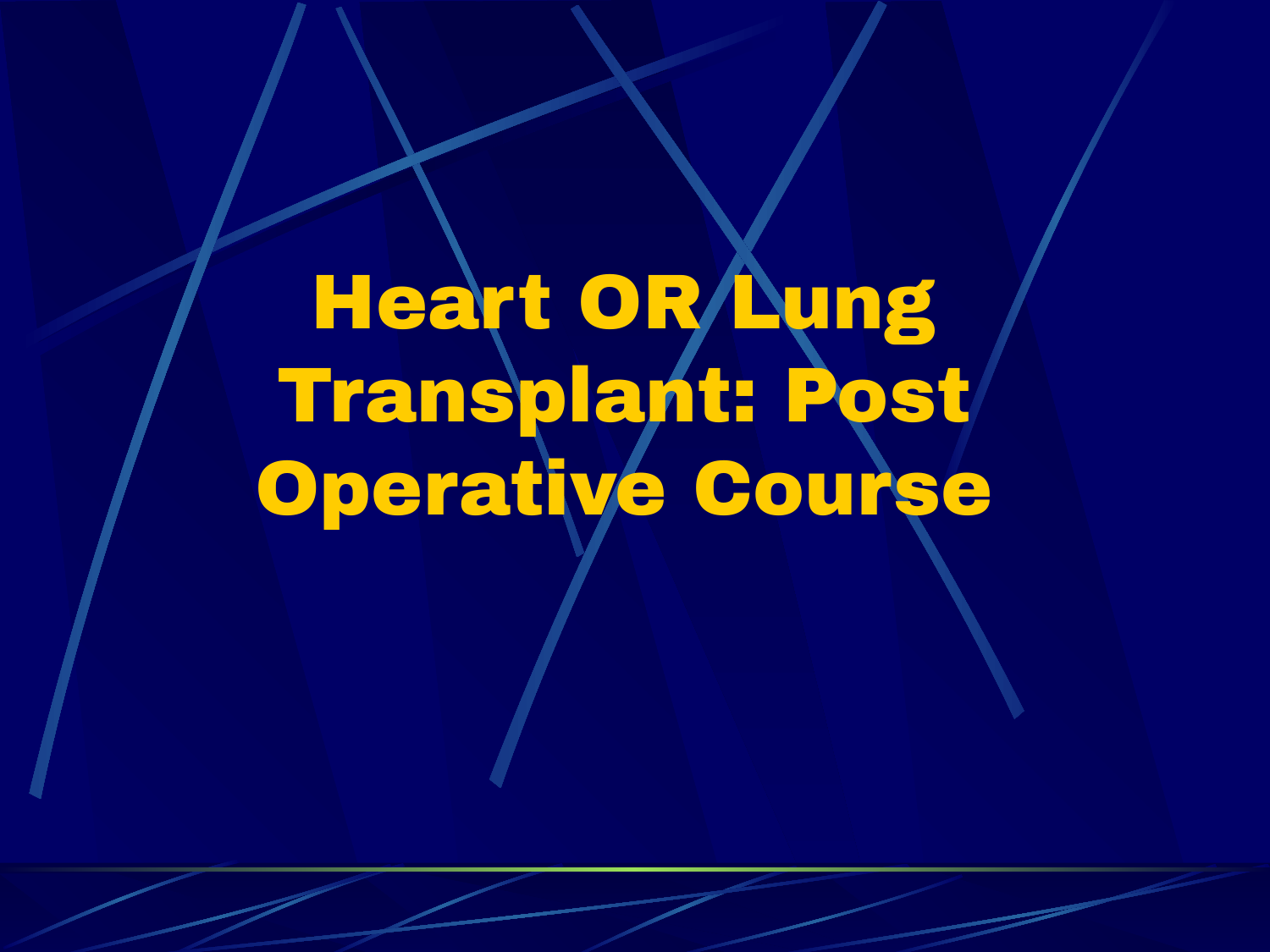

# Heart OR Lung Transplant: Post Operative Course